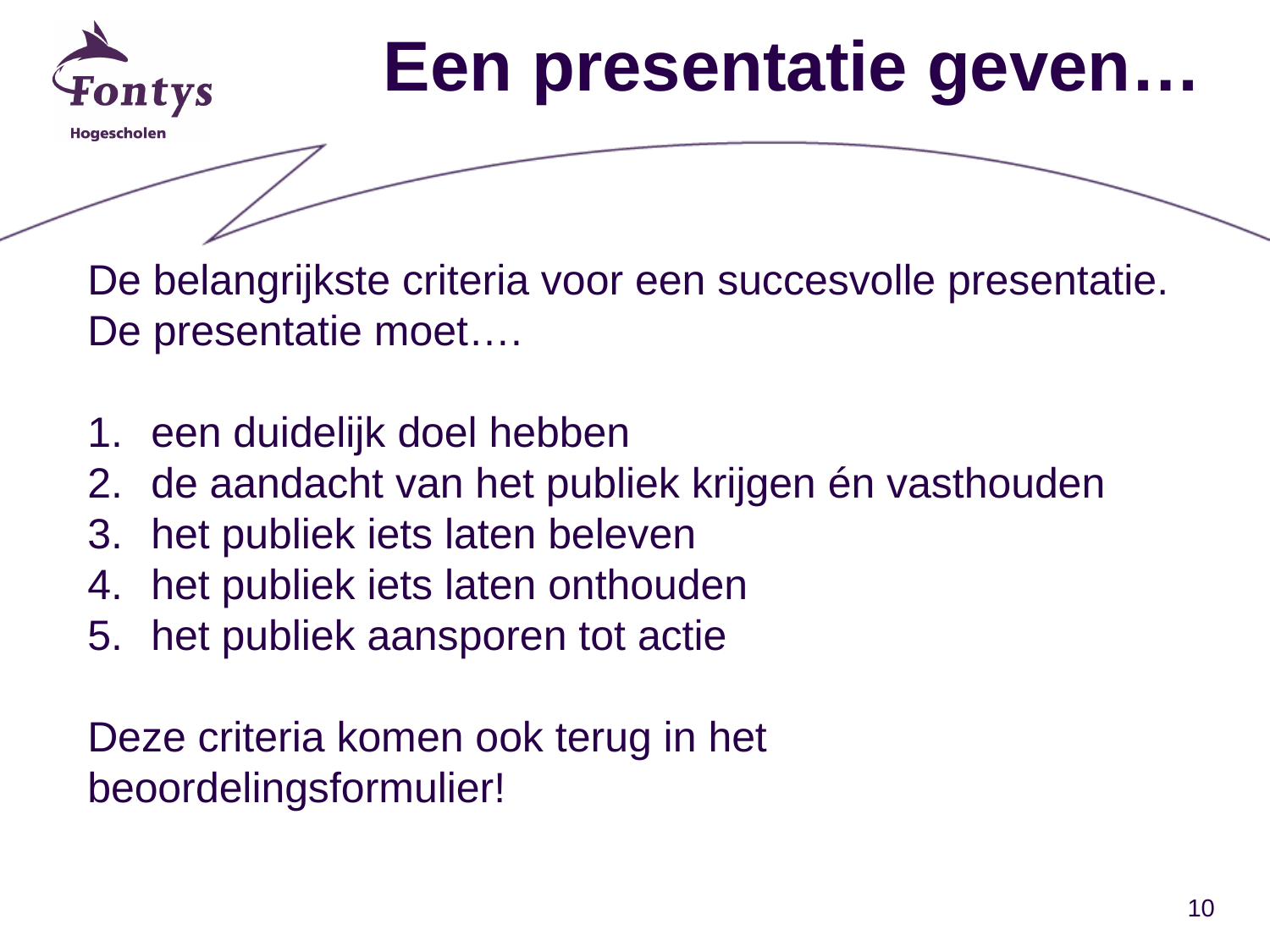

# Een presentatie geven…
De belangrijkste criteria voor een succesvolle presentatie. De presentatie moet….

een duidelijk doel hebben
de aandacht van het publiek krijgen én vasthouden
het publiek iets laten beleven
het publiek iets laten onthouden
het publiek aansporen tot actie

Deze criteria komen ook terug in het beoordelingsformulier!